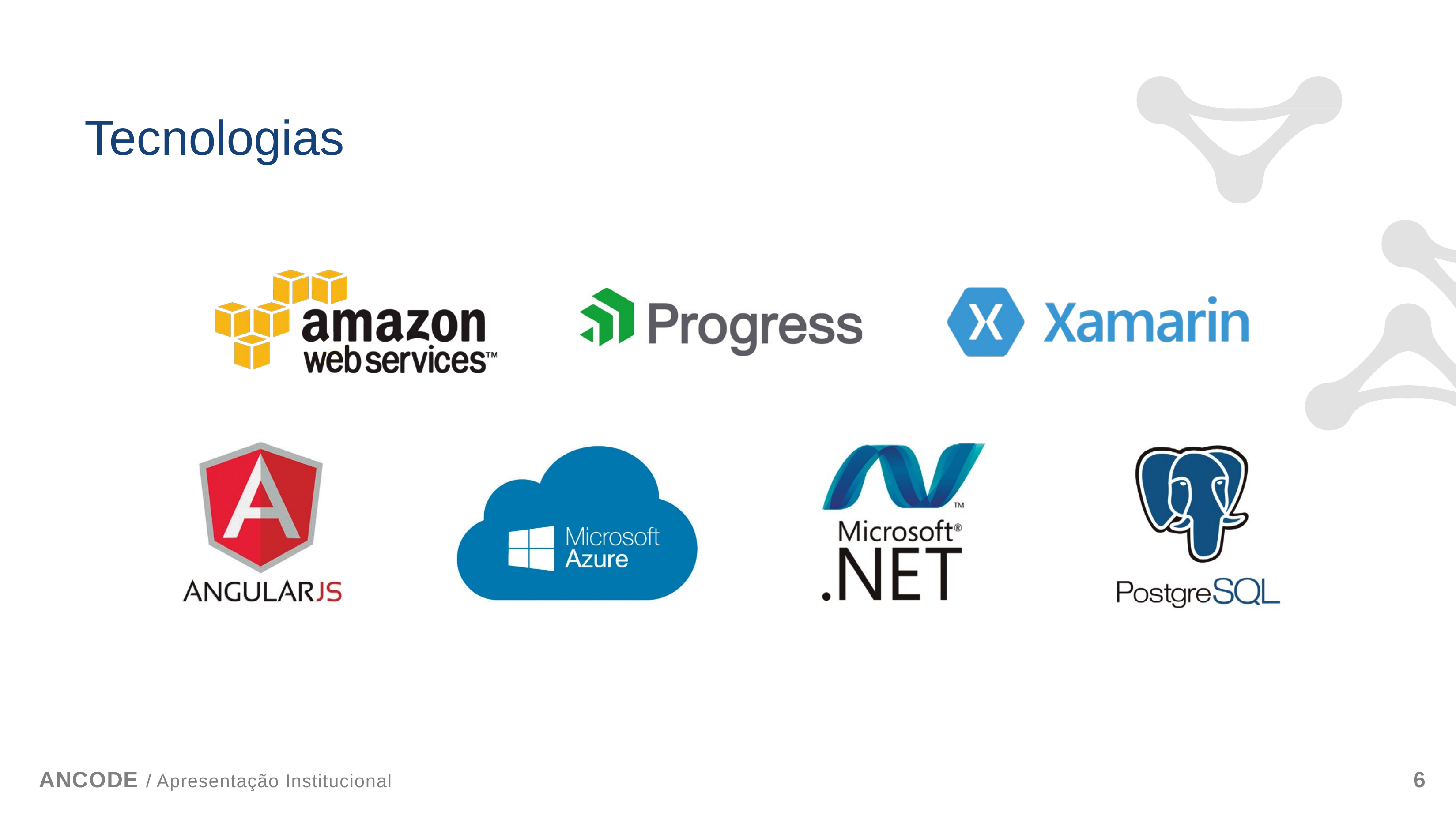

# Tecnologias

ANCODE / Apresentação Institucional
6